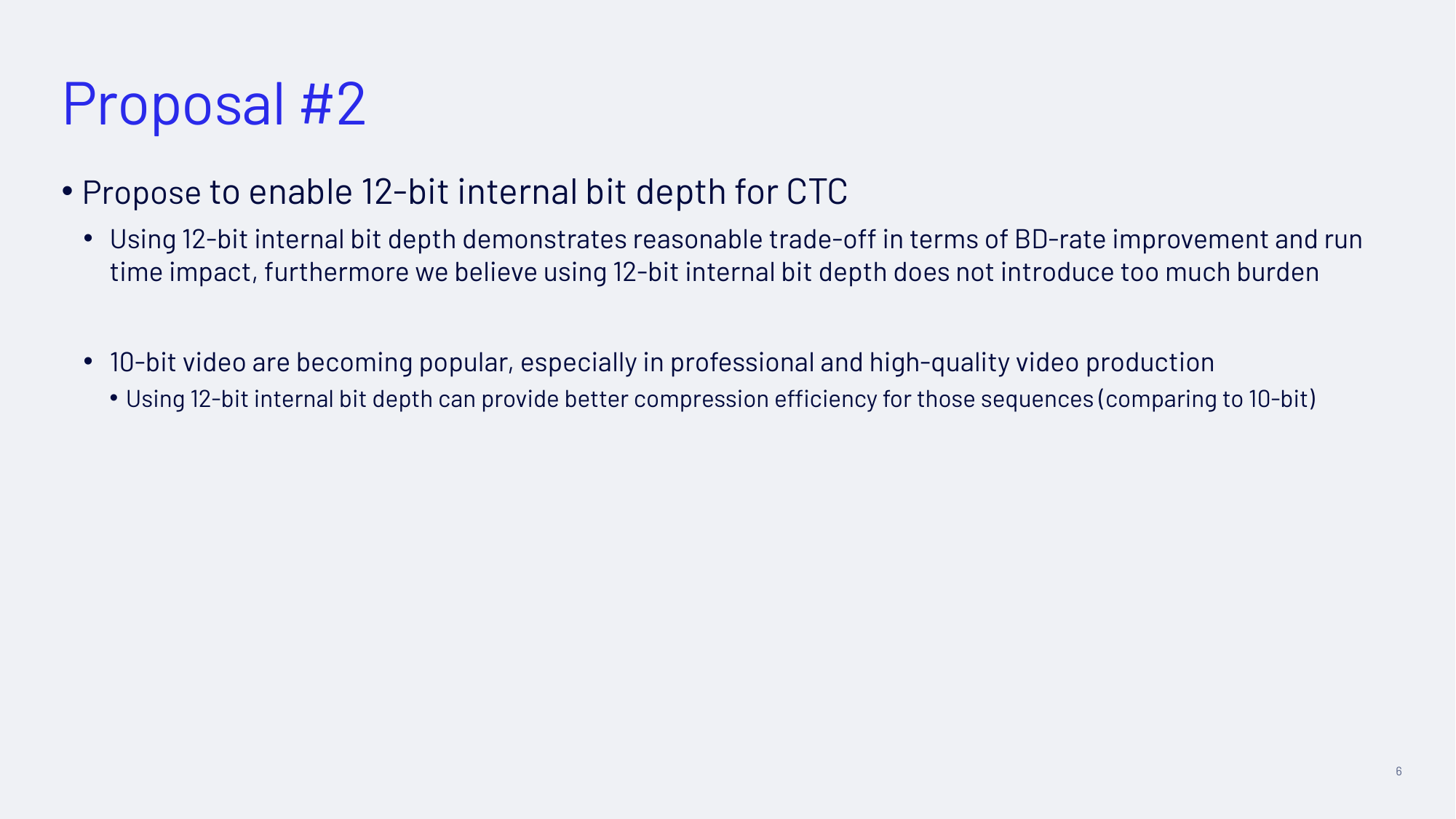

# Proposal #2
Propose to enable 12-bit internal bit depth for CTC
Using 12-bit internal bit depth demonstrates reasonable trade-off in terms of BD-rate improvement and run time impact, furthermore we believe using 12-bit internal bit depth does not introduce too much burden

10-bit video are becoming popular, especially in professional and high-quality video production
Using 12-bit internal bit depth can provide better compression efficiency for those sequences (comparing to 10-bit)